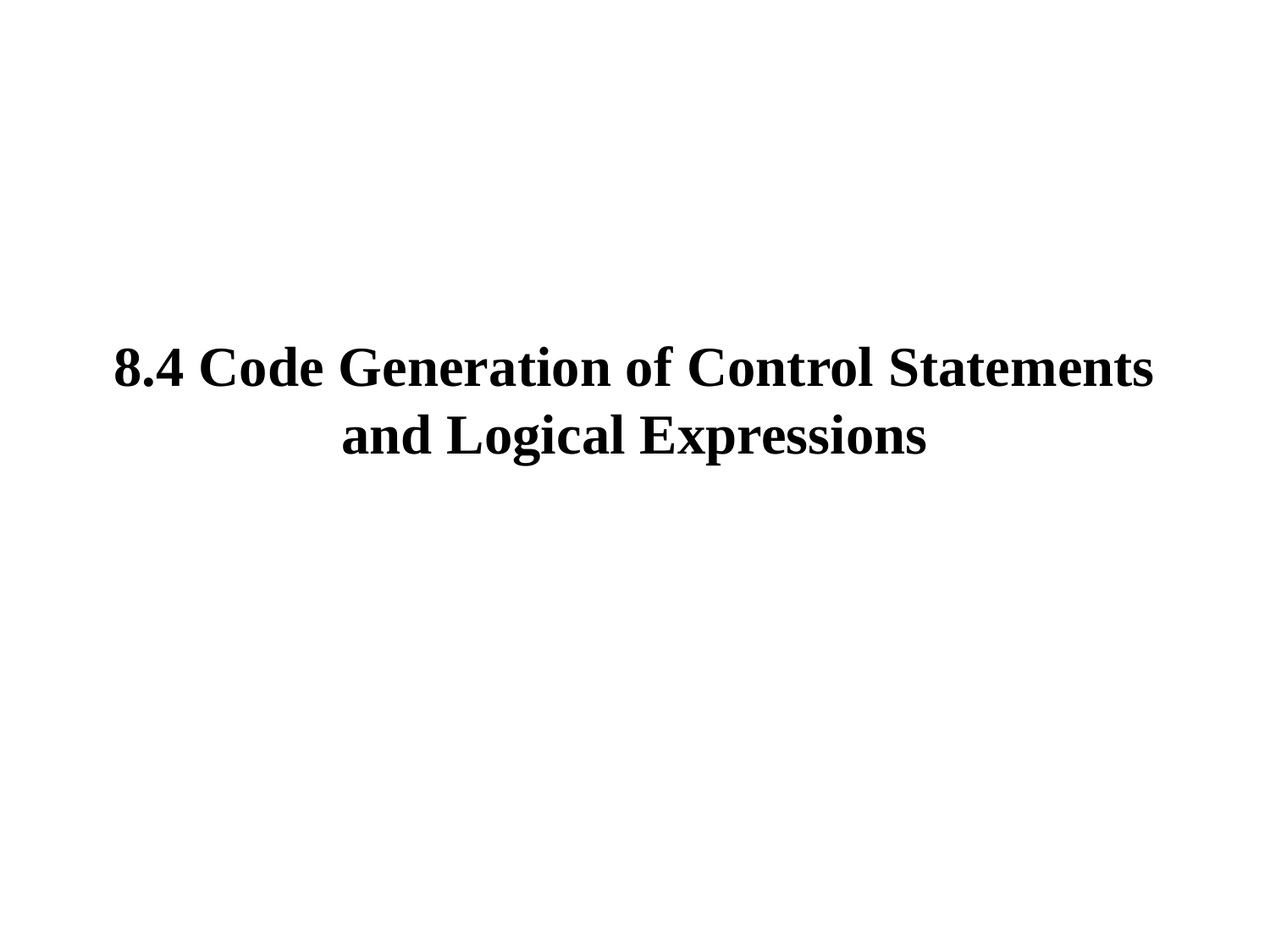

# 8.4 Code Generation of Control Statements and Logical Expressions